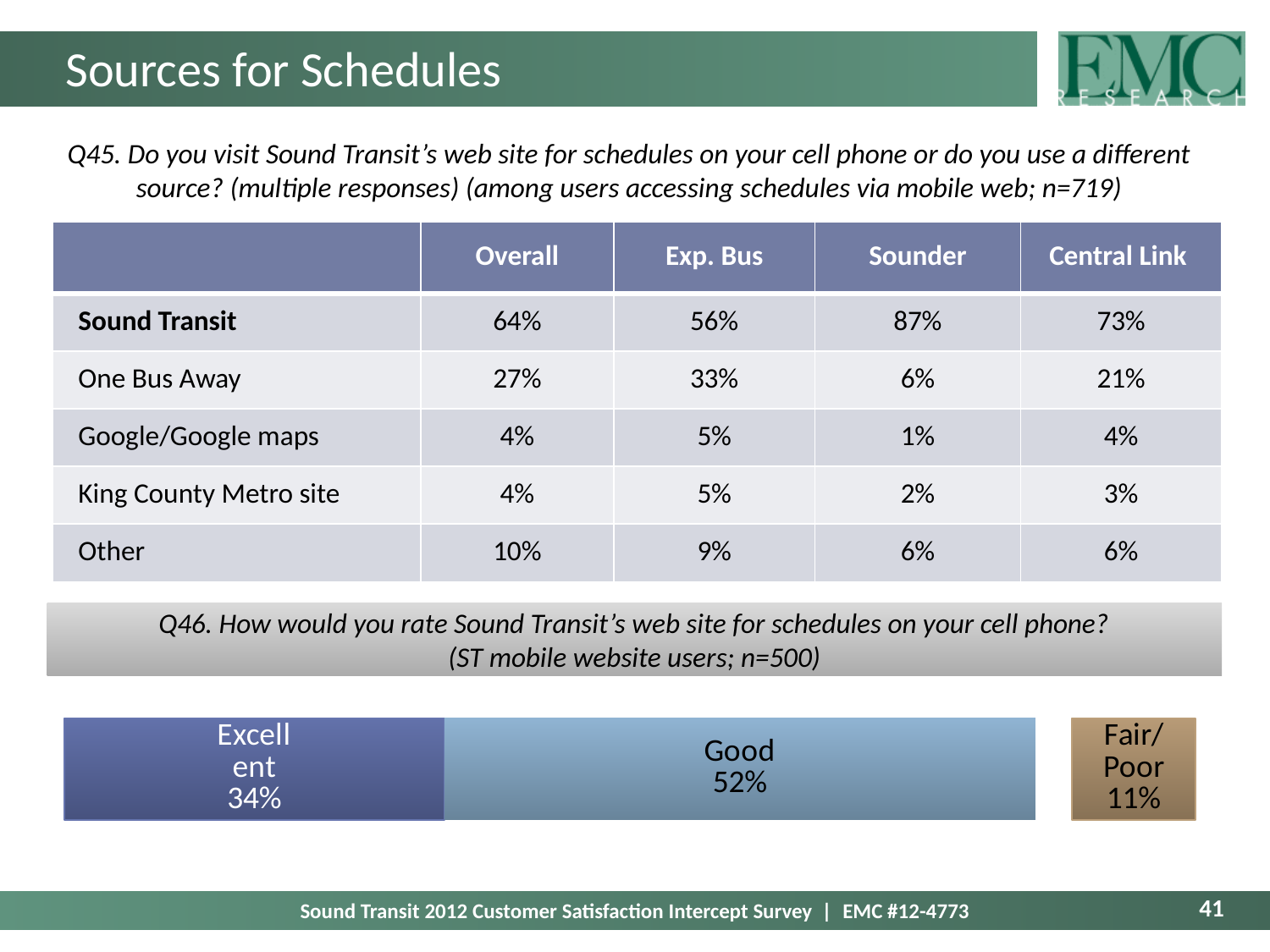

# Sources for Schedules
Q45. Do you visit Sound Transit’s web site for schedules on your cell phone or do you use a different source? (multiple responses) (among users accessing schedules via mobile web; n=719)
|  | Overall | Exp. Bus | Sounder | Central Link |
| --- | --- | --- | --- | --- |
| Sound Transit | 64% | 56% | 87% | 73% |
| One Bus Away | 27% | 33% | 6% | 21% |
| Google/Google maps | 4% | 5% | 1% | 4% |
| King County Metro site | 4% | 5% | 2% | 3% |
| Other | 10% | 9% | 6% | 6% |
Q46. How would you rate Sound Transit’s web site for schedules on your cell phone?
(ST mobile website users; n=500)

### Chart

| Category | Excellent | Good | No Answer | Fair/Poor |
|---|---|---|---|---|
| 2012 | 0.3361476531455236 | 0.5222257437715431 | 0.032202792321197125 | 0.10942381076173523 |